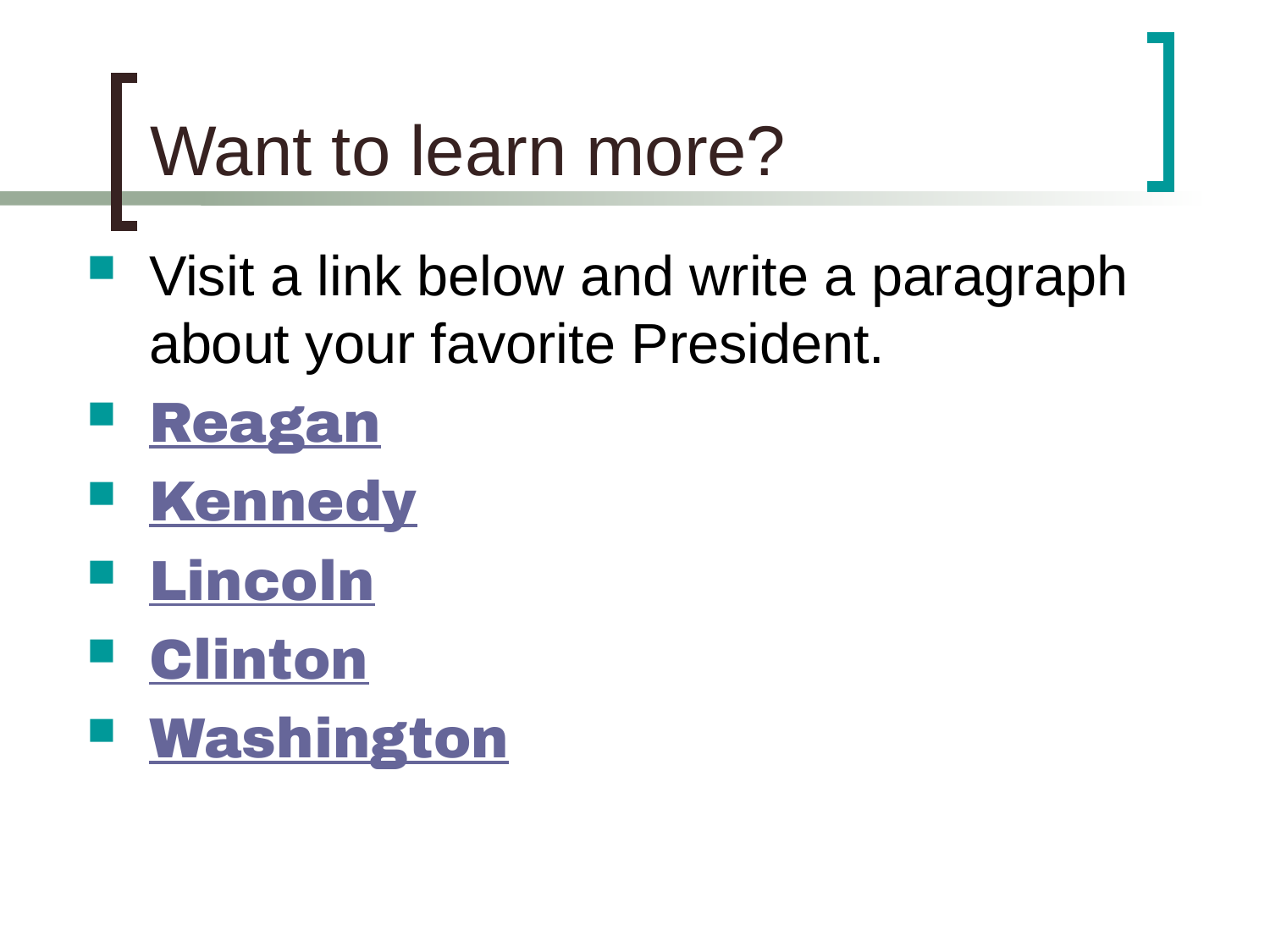

# Want to learn more?
Visit a link below and write a paragraph about your favorite President.
Reagan
Kennedy
Lincoln
Clinton
Washington